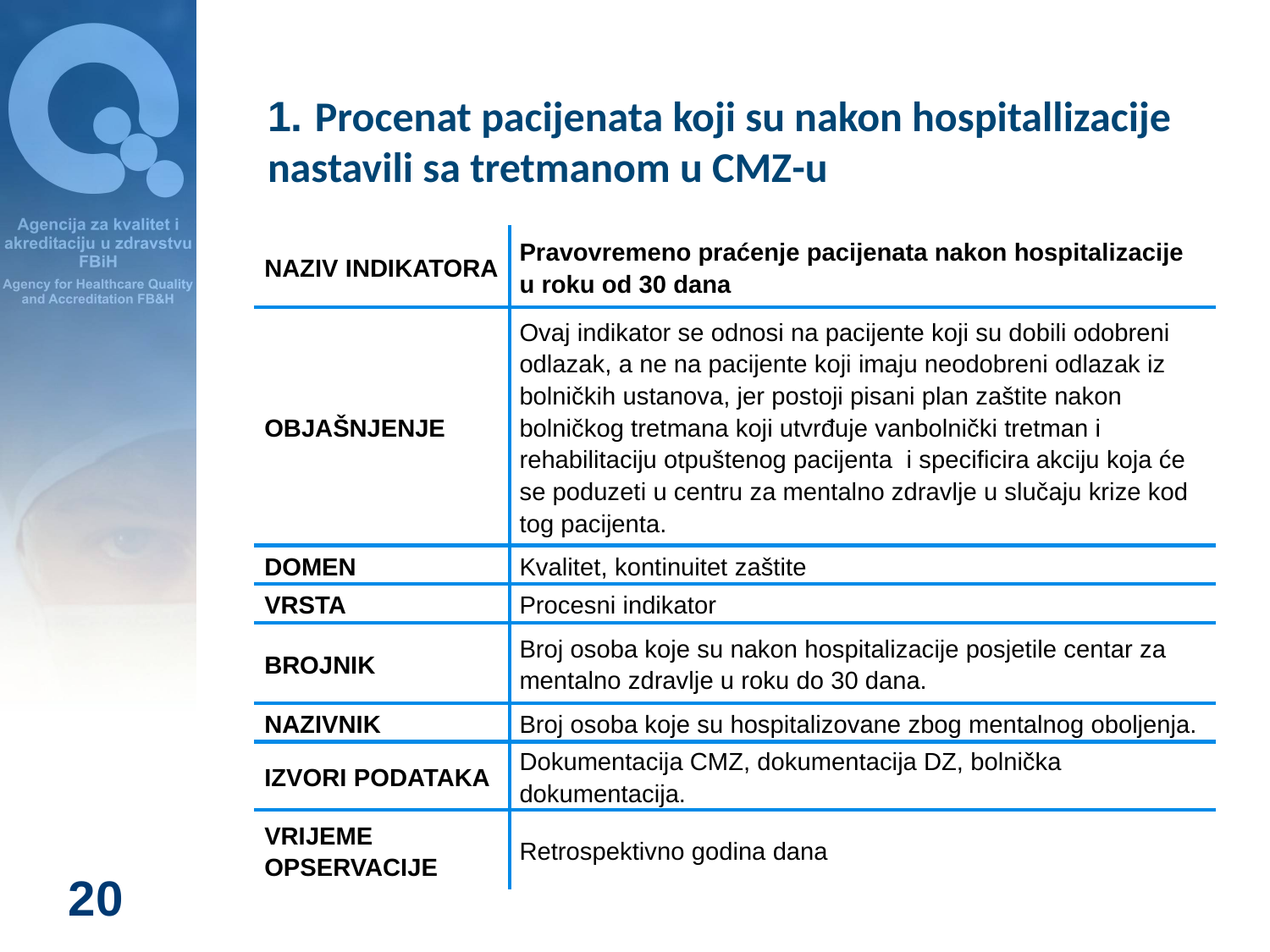

1. Procenat pacijenata koji su nakon hospitallizacije nastavili sa tretmanom u CMZ-u
| NAZIV INDIKATORA | Pravovremeno praćenje pacijenata nakon hospitalizacije u roku od 30 dana |
| --- | --- |
| OBJAŠNJENJE | Ovaj indikator se odnosi na pacijente koji su dobili odobreni odlazak, a ne na pacijente koji imaju neodobreni odlazak iz bolničkih ustanova, jer postoji pisani plan zaštite nakon bolničkog tretmana koji utvrđuje vanbolnički tretman i rehabilitaciju otpuštenog pacijenta i specificira akciju koja će se poduzeti u centru za mentalno zdravlje u slučaju krize kod tog pacijenta. |
| DOMEN | Kvalitet, kontinuitet zaštite |
| VRSTA | Procesni indikator |
| BROJNIK | Broj osoba koje su nakon hospitalizacije posjetile centar za mentalno zdravlje u roku do 30 dana. |
| NAZIVNIK | Broj osoba koje su hospitalizovane zbog mentalnog oboljenja. |
| IZVORI PODATAKA | Dokumentacija CMZ, dokumentacija DZ, bolnička dokumentacija. |
| VRIJEME OPSERVACIJE | Retrospektivno godina dana |
20